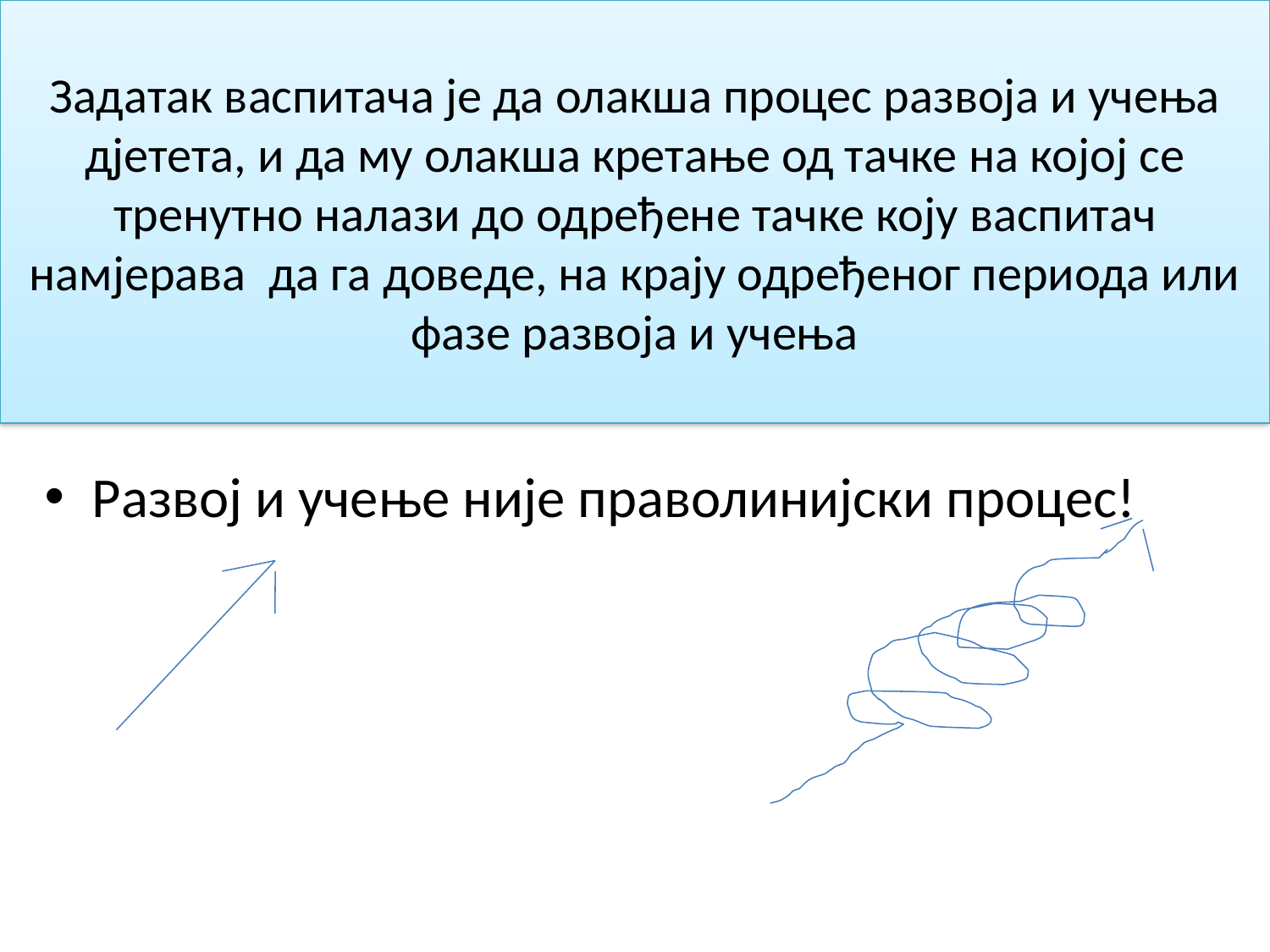

# Задатак васпитача је да олакша процес развоја и учења дјетета, и да му олакша кретање од тачке на којој се тренутно налази до одређене тачке коју васпитач намјерава  да га доведе, на крају одређеног периода или фазе развоја и учења
Развој и учење није праволинијски процес!